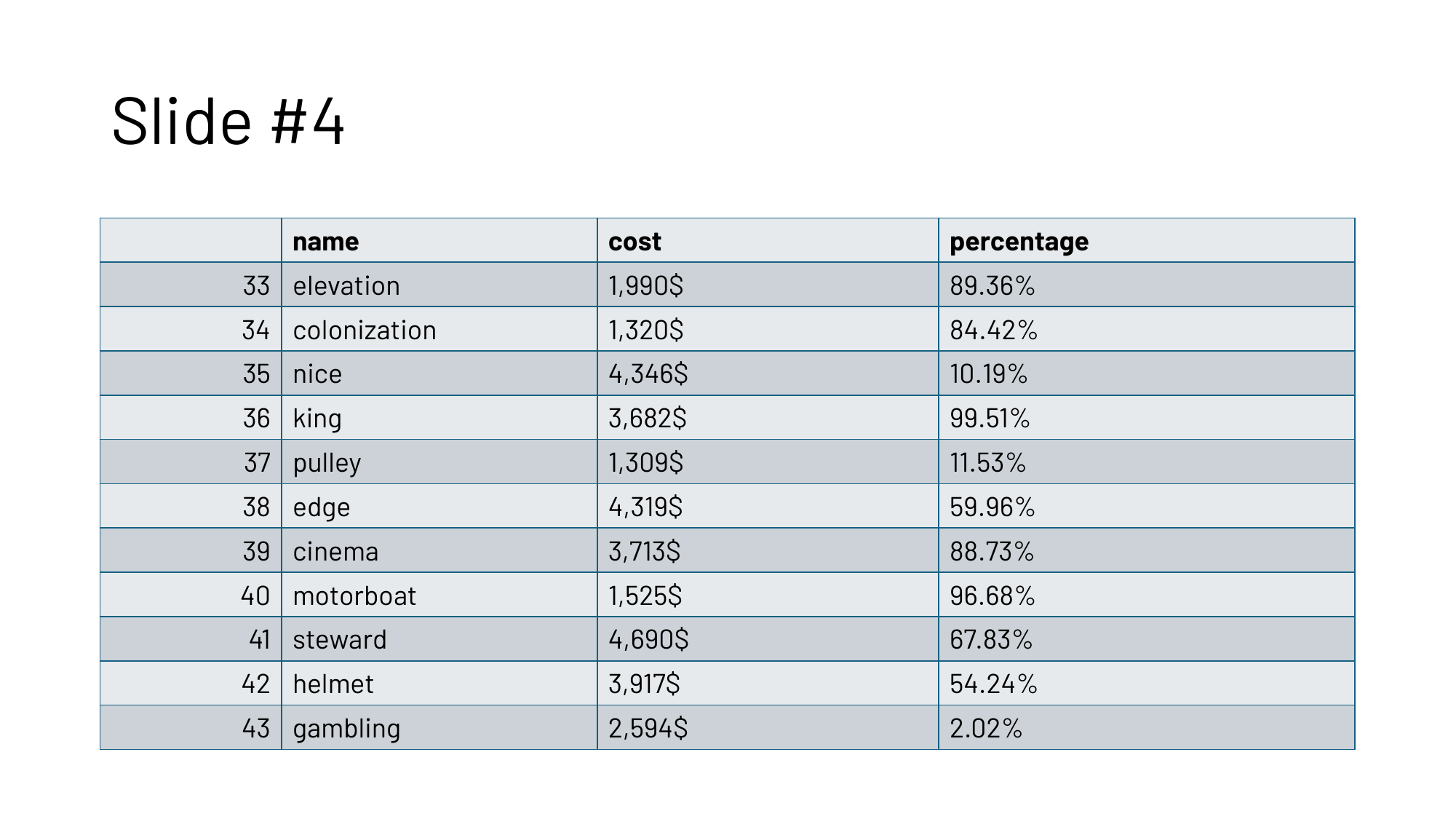

# Slide #4
|  | name | cost | percentage |
| --- | --- | --- | --- |
| 33 | elevation | 1,990$ | 89.36% |
| 34 | colonization | 1,320$ | 84.42% |
| 35 | nice | 4,346$ | 10.19% |
| 36 | king | 3,682$ | 99.51% |
| 37 | pulley | 1,309$ | 11.53% |
| 38 | edge | 4,319$ | 59.96% |
| 39 | cinema | 3,713$ | 88.73% |
| 40 | motorboat | 1,525$ | 96.68% |
| 41 | steward | 4,690$ | 67.83% |
| 42 | helmet | 3,917$ | 54.24% |
| 43 | gambling | 2,594$ | 2.02% |